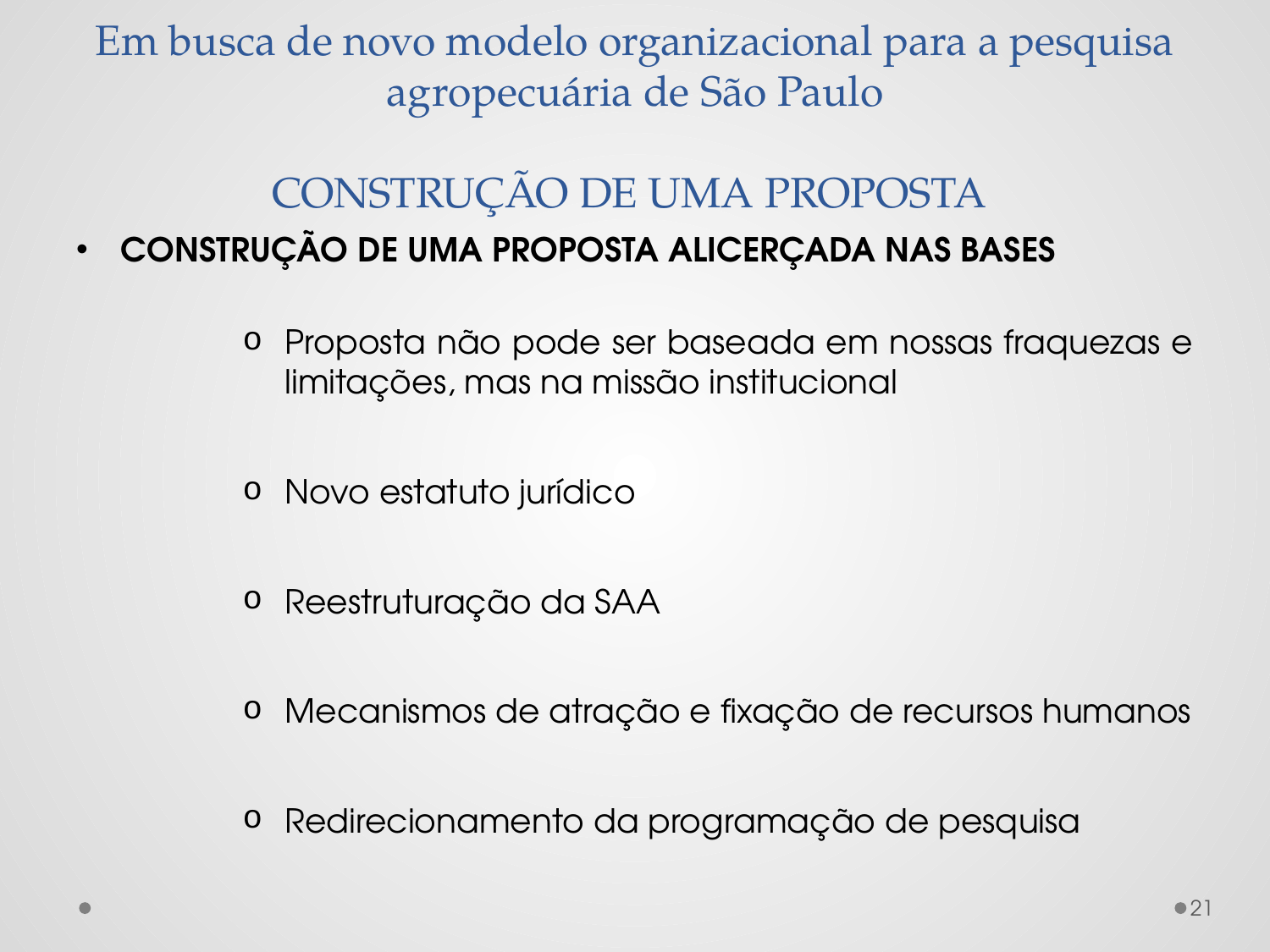

# Em busca de novo modelo organizacional para a pesquisa agropecuária de São Paulo CONSTRUÇÃO DE UMA PROPOSTA
CONSTRUÇÃO DE UMA PROPOSTA ALICERÇADA NAS BASES

Proposta não pode ser baseada em nossas fraquezas e limitações, mas na missão institucional

Novo estatuto jurídico

Reestruturação da SAA

Mecanismos de atração e fixação de recursos humanos

Redirecionamento da programação de pesquisa

21